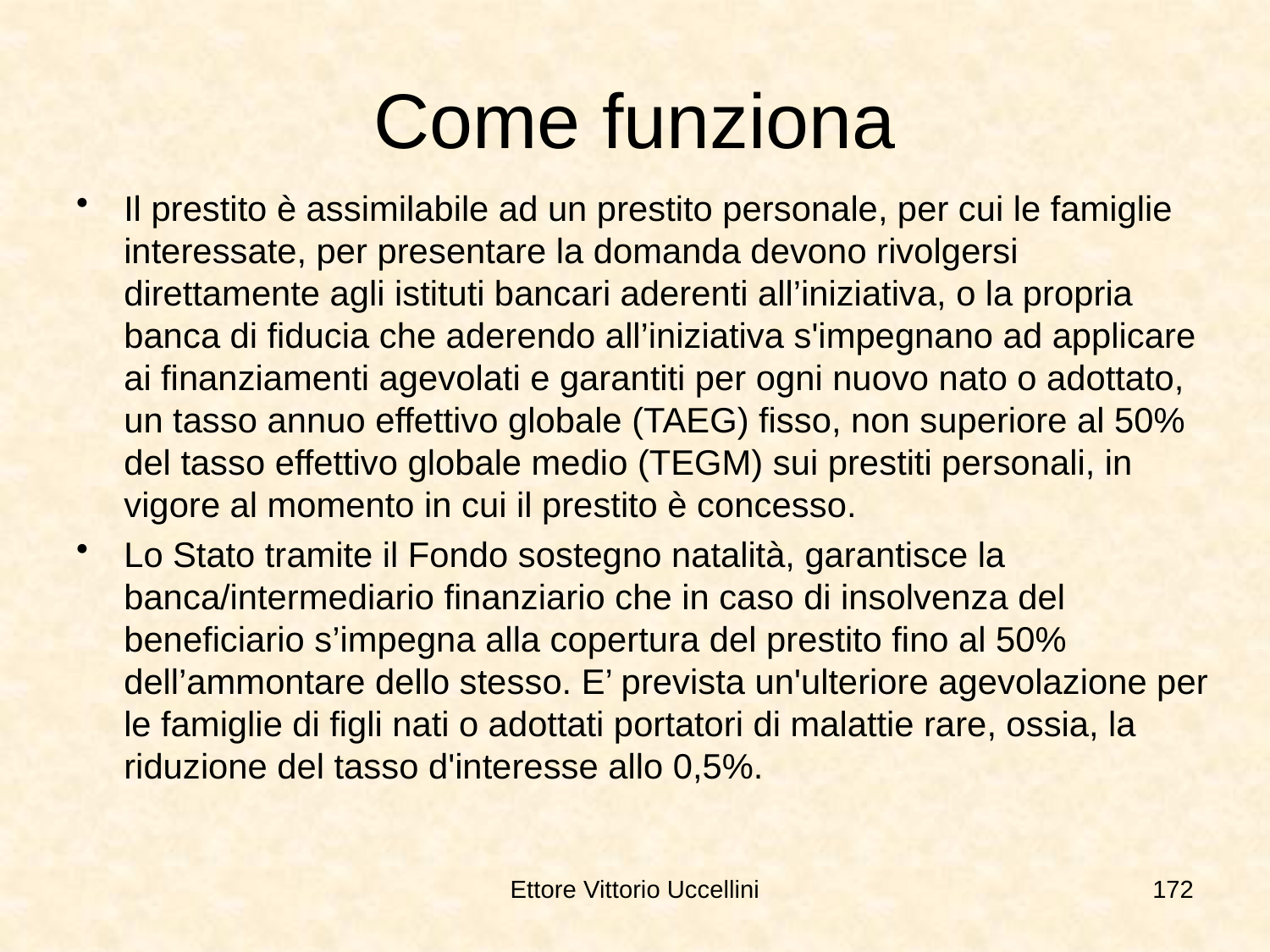

# Come funziona
Il prestito è assimilabile ad un prestito personale, per cui le famiglie interessate, per presentare la domanda devono rivolgersi direttamente agli istituti bancari aderenti all’iniziativa, o la propria banca di fiducia che aderendo all’iniziativa s'impegnano ad applicare ai finanziamenti agevolati e garantiti per ogni nuovo nato o adottato, un tasso annuo effettivo globale (TAEG) fisso, non superiore al 50% del tasso effettivo globale medio (TEGM) sui prestiti personali, in vigore al momento in cui il prestito è concesso.
Lo Stato tramite il Fondo sostegno natalità, garantisce la banca/intermediario finanziario che in caso di insolvenza del beneficiario s’impegna alla copertura del prestito fino al 50% dell’ammontare dello stesso. E’ prevista un'ulteriore agevolazione per le famiglie di figli nati o adottati portatori di malattie rare, ossia, la riduzione del tasso d'interesse allo 0,5%.
Ettore Vittorio Uccellini
172